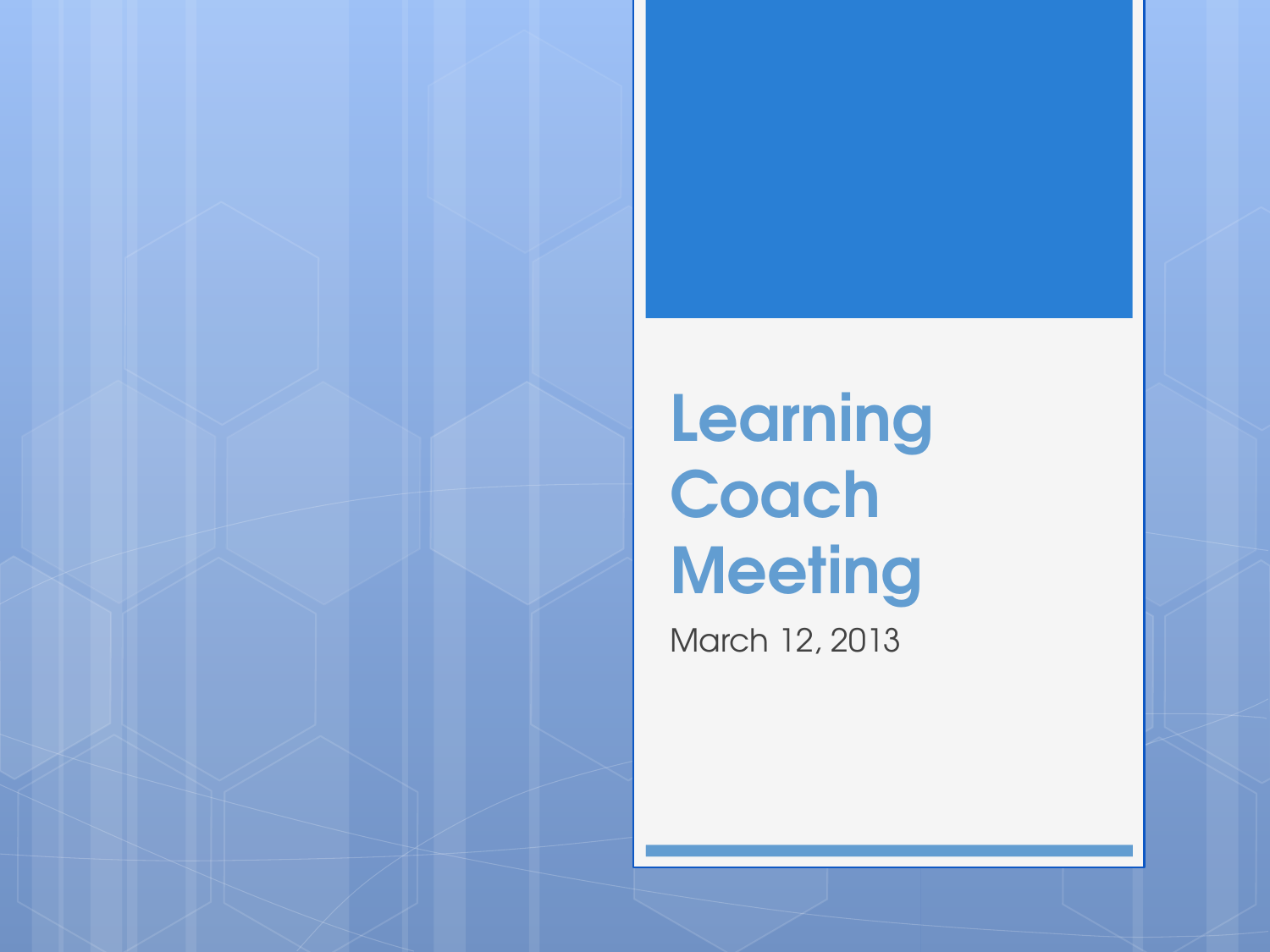

# Learning Coach Meeting
March 12, 2013